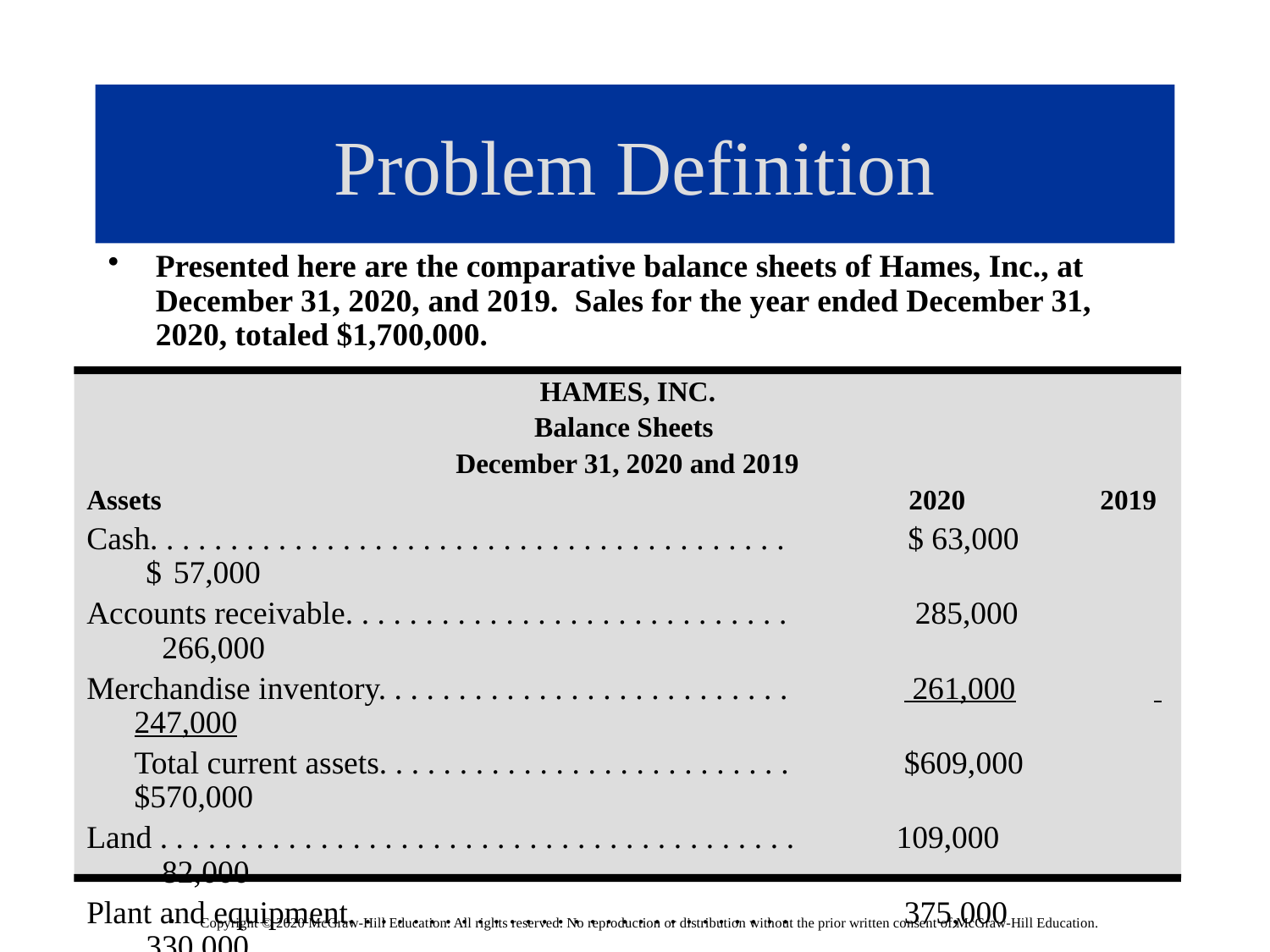

# Problem Definition
Presented here are the comparative balance sheets of Hames, Inc., at December 31, 2020, and 2019.  Sales for the year ended December 31, 2020, totaled $1,700,000.

HAMES, INC.
Balance Sheets
December 31, 2020 and 2019
Assets					                    2020	           2019
Cash. . . . . . . . . . . . . . . . . . . . . . . . . . . . . . . . . . . . . . . .  	  $ 63,000     	     $  57,000
Accounts receivable. . . . . . . . . . . . . . . . . . . . . . . . . . . .  	    285,000    	       266,000
Merchandise inventory. . . . . . . . . . . . . . . . . . . . . . . . . .  	  261,000        	   247,000
	Total current assets. . . . . . . . . . . . . . . . . . . . . . . . . . 	 $609,000         	$570,000
Land . . . . . . . . . . . . . . . . . . . . . . . . . . . . . . . . . . . . . . . .    	109,000      	       82,000
Plant and equipment. . . . . . . . . . . . . . . . . . . . . . . . . . . .   	 375,000      	     330,000
	Less: accumulated depreciation. . . . . . . . . . . . . . . . 	  (195,000)    	     (180,000)
Total assets. . . . . . . . . . . . . . . . . . . . . . . . . . . . . . . ….. . 	 $898,000    	  $802,000